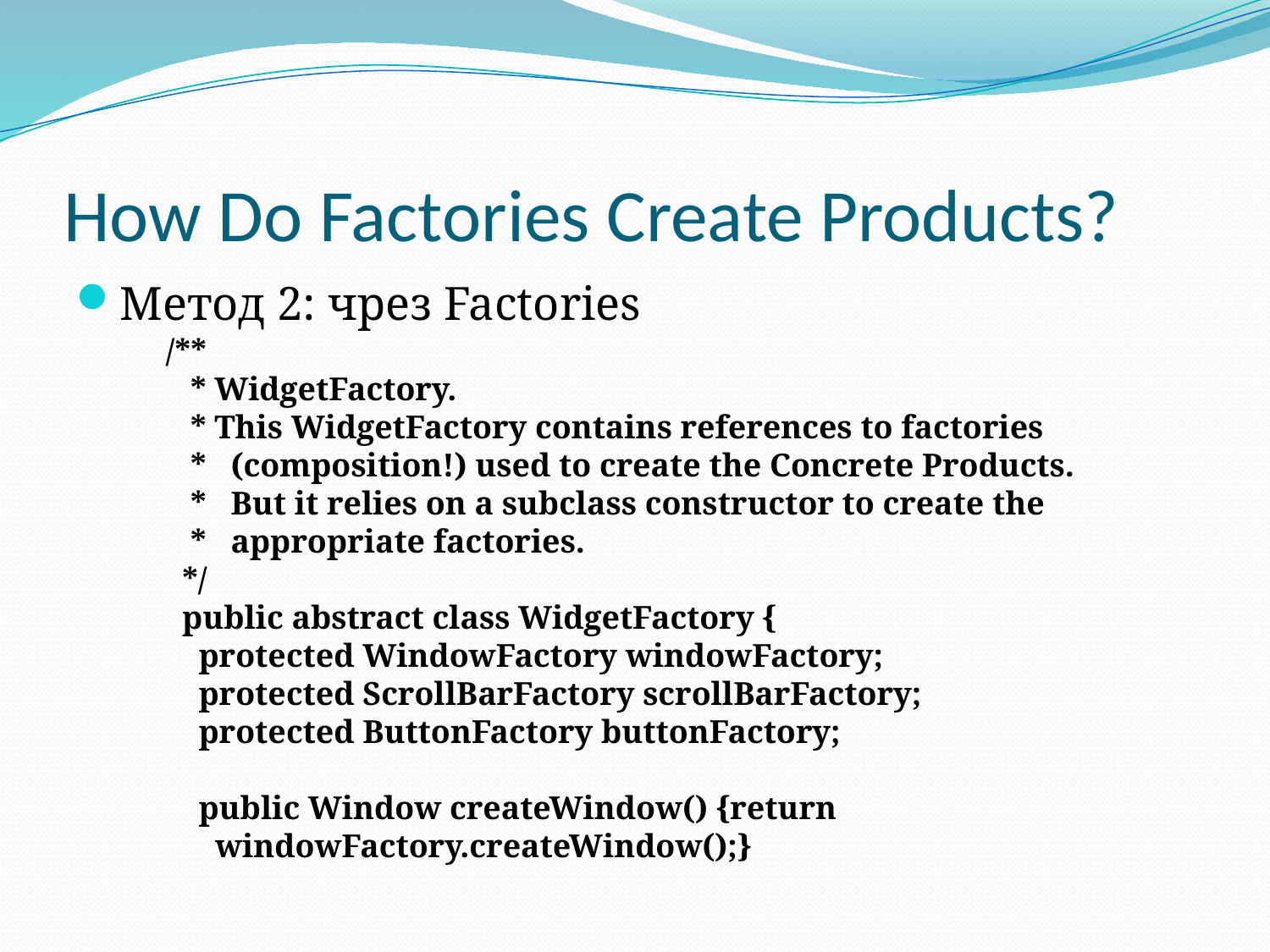

# How Do Factories Create Products?
Метод 2: чрез Factories
 /**
    * WidgetFactory.
    * This WidgetFactory contains references to factories
    *   (composition!) used to create the Concrete Products.
    *   But it relies on a subclass constructor to create the
    *   appropriate factories.
   */
   public abstract class WidgetFactory {
     protected WindowFactory windowFactory;
     protected ScrollBarFactory scrollBarFactory;
     protected ButtonFactory buttonFactory;

     public Window createWindow() {return
       windowFactory.createWindow();}